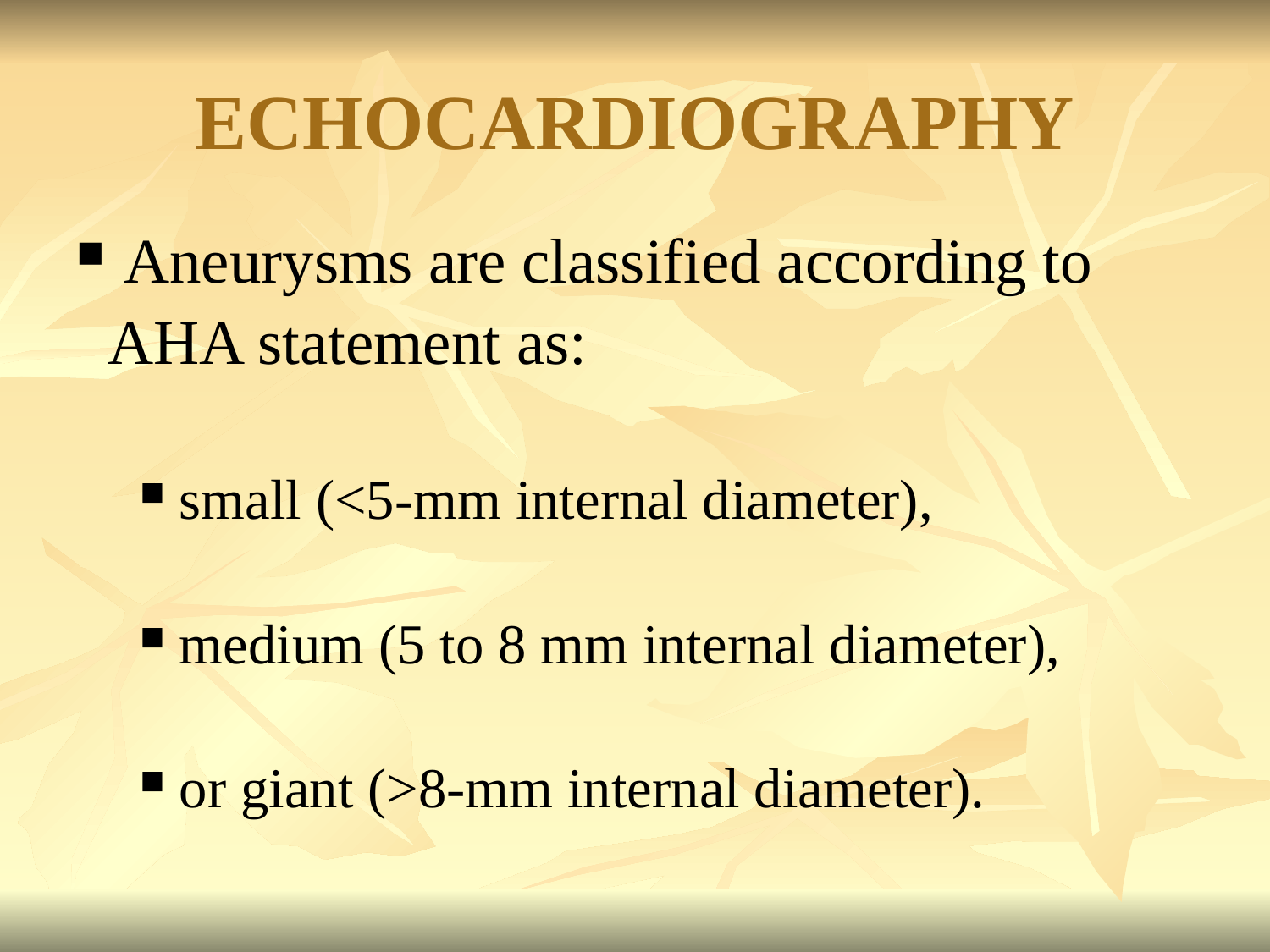

# ECHOCARDIOGRAPHY
Aneurysms are classified according to
  AHA statement as:

small (<5-mm internal diameter),

medium (5 to 8 mm internal diameter),

or giant (>8-mm internal diameter).